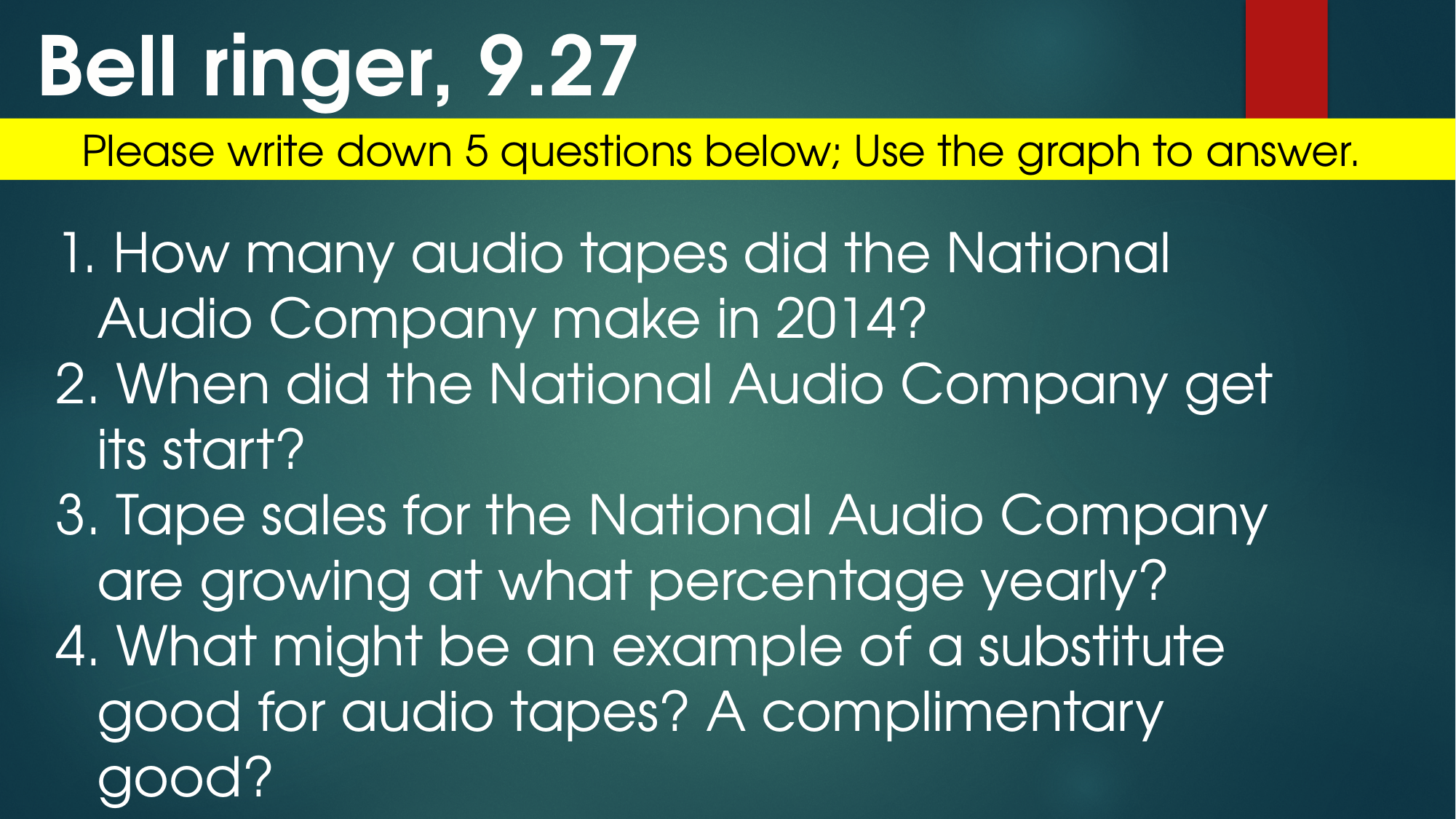

Bell ringer, 9.27
Please write down 5 questions below; Use the graph to answer.
 How many audio tapes did the National Audio Company make in 2014?
 When did the National Audio Company get its start?
 Tape sales for the National Audio Company are growing at what percentage yearly?
 What might be an example of a substitute good for audio tapes? A complimentary good?